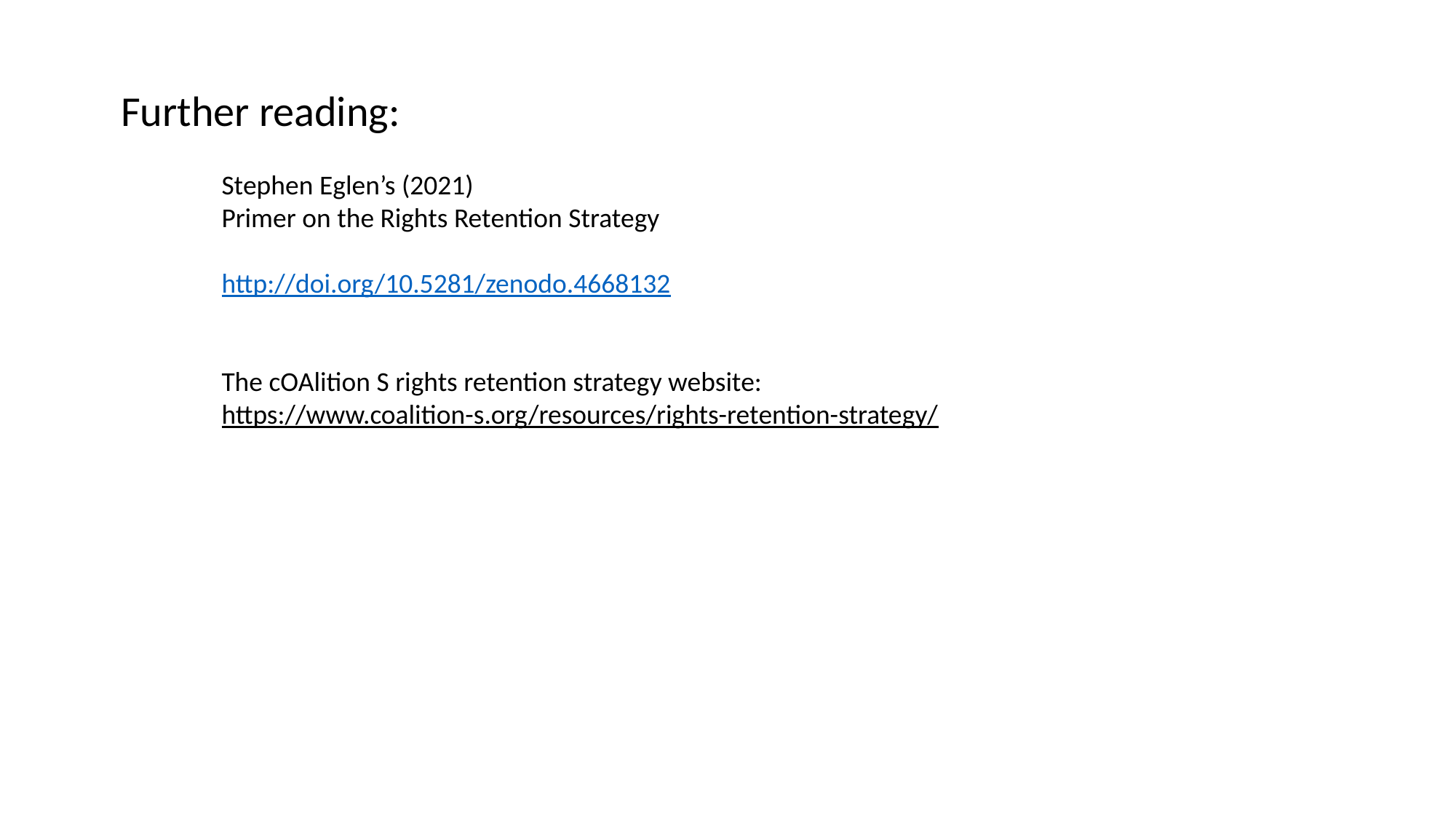

Further reading:
Stephen Eglen’s (2021)
Primer on the Rights Retention Strategy

http://doi.org/10.5281/zenodo.4668132

The cOAlition S rights retention strategy website:
https://www.coalition-s.org/resources/rights-retention-strategy/